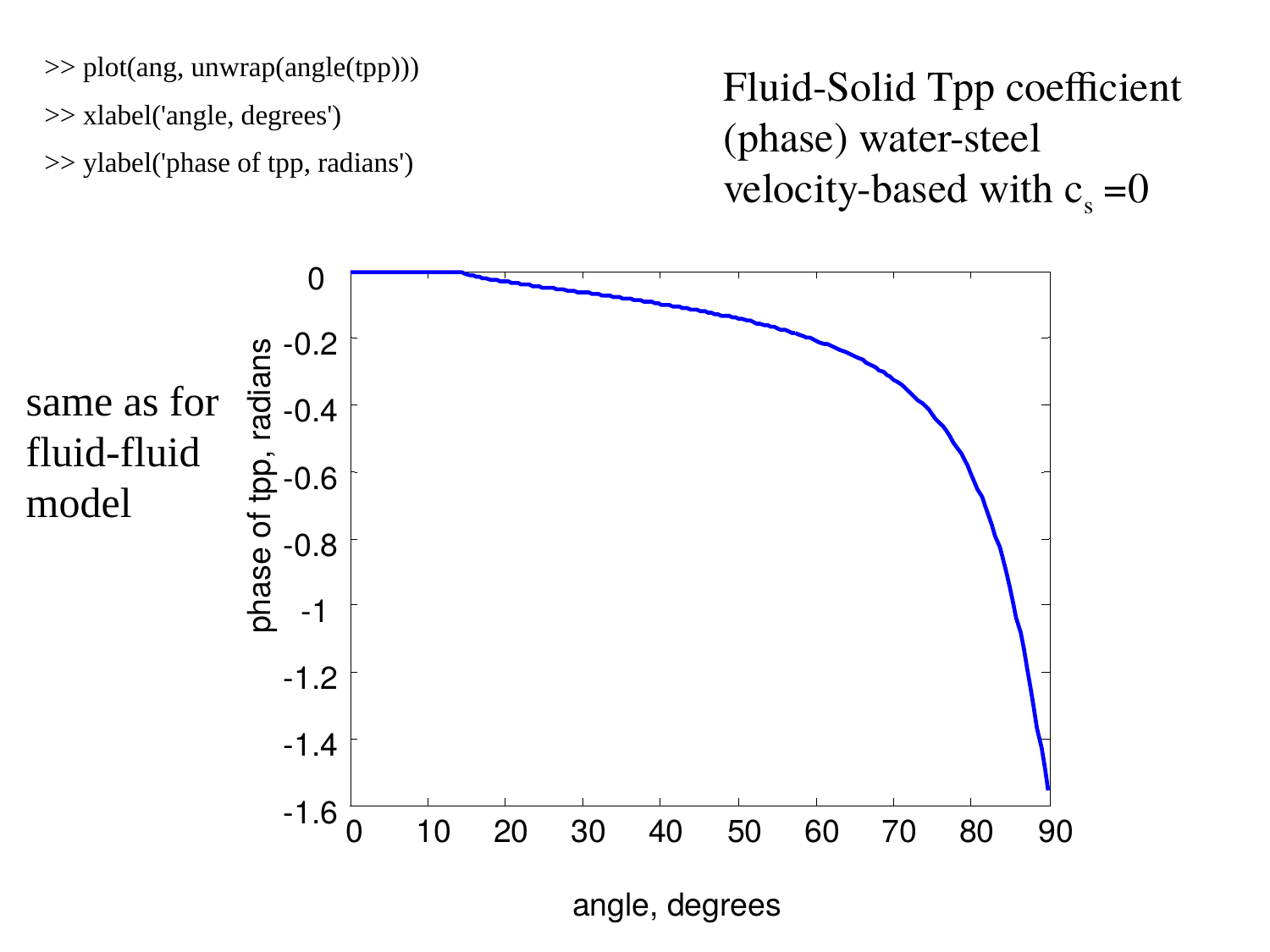

>> plot(ang, unwrap(angle(tpp)))
>> xlabel('angle, degrees')
>> ylabel('phase of tpp, radians')
Fluid-Solid Tpp coefficient
(phase) water-steel
velocity-based with cs =0
0

-0.2

same as for
fluid-fluid
model
-0.4

-0.6
phase of tpp, radians

-0.8

-1

-1.2

-1.4

-1.6

0
10
20
30
40
50
60
70
80
90
angle, degrees